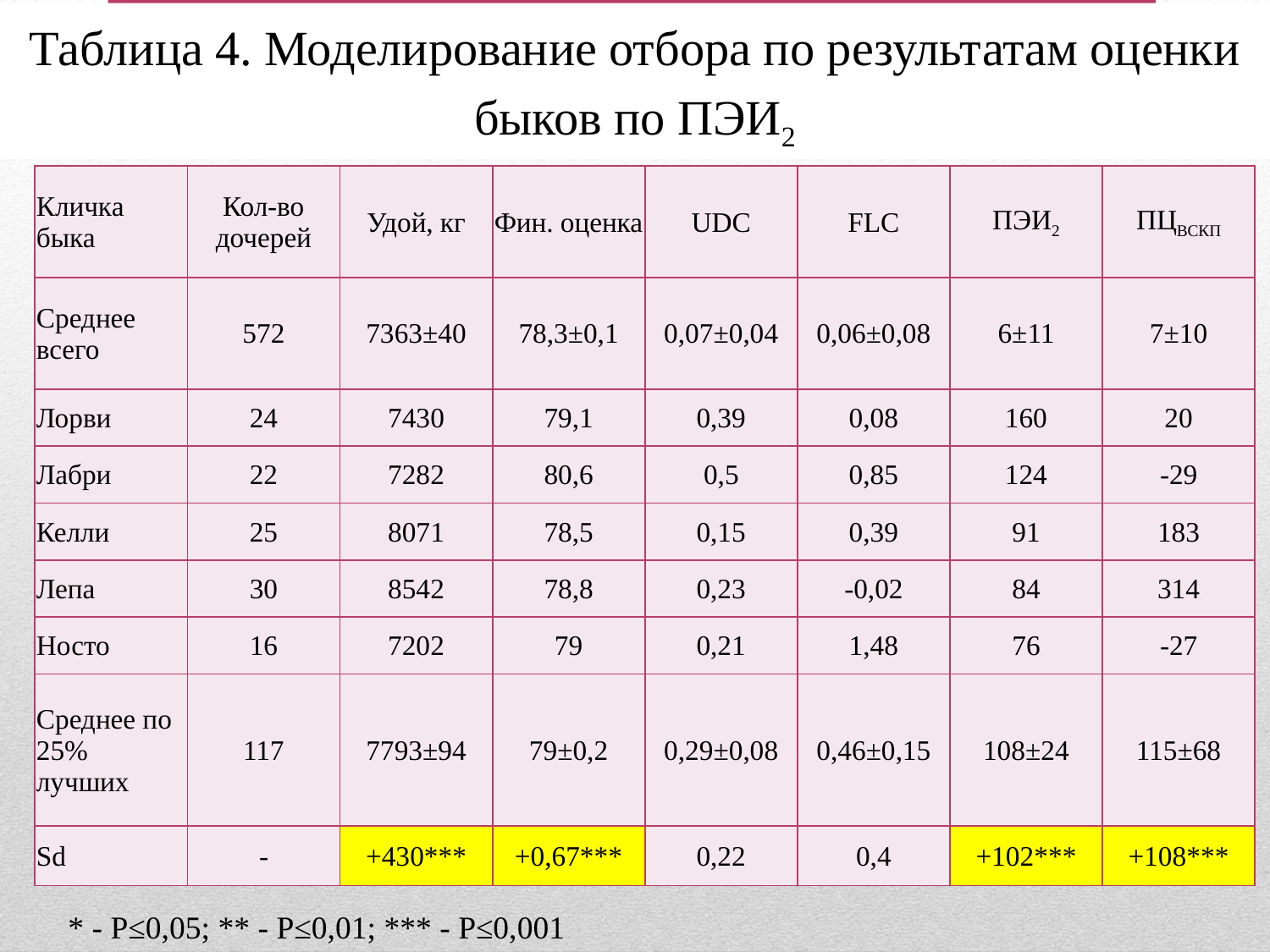

# Таблица 4. Моделирование отбора по результатам оценки быков по ПЭИ2
| Кличка быка | Кол-во дочерей | Удой, кг | Фин. оценка | UDC | FLC | ПЭИ2 | ПЦВСКП |
| --- | --- | --- | --- | --- | --- | --- | --- |
| Среднее всего | 572 | 7363±40 | 78,3±0,1 | 0,07±0,04 | 0,06±0,08 | 6±11 | 7±10 |
| Лорви | 24 | 7430 | 79,1 | 0,39 | 0,08 | 160 | 20 |
| Лабри | 22 | 7282 | 80,6 | 0,5 | 0,85 | 124 | -29 |
| Келли | 25 | 8071 | 78,5 | 0,15 | 0,39 | 91 | 183 |
| Лепа | 30 | 8542 | 78,8 | 0,23 | -0,02 | 84 | 314 |
| Носто | 16 | 7202 | 79 | 0,21 | 1,48 | 76 | -27 |
| Среднее по 25% лучших | 117 | 7793±94 | 79±0,2 | 0,29±0,08 | 0,46±0,15 | 108±24 | 115±68 |
| Sd | - | +430\*\*\* | +0,67\*\*\* | 0,22 | 0,4 | +102\*\*\* | +108\*\*\* |
* - P≤0,05; ** - P≤0,01; *** - P≤0,001